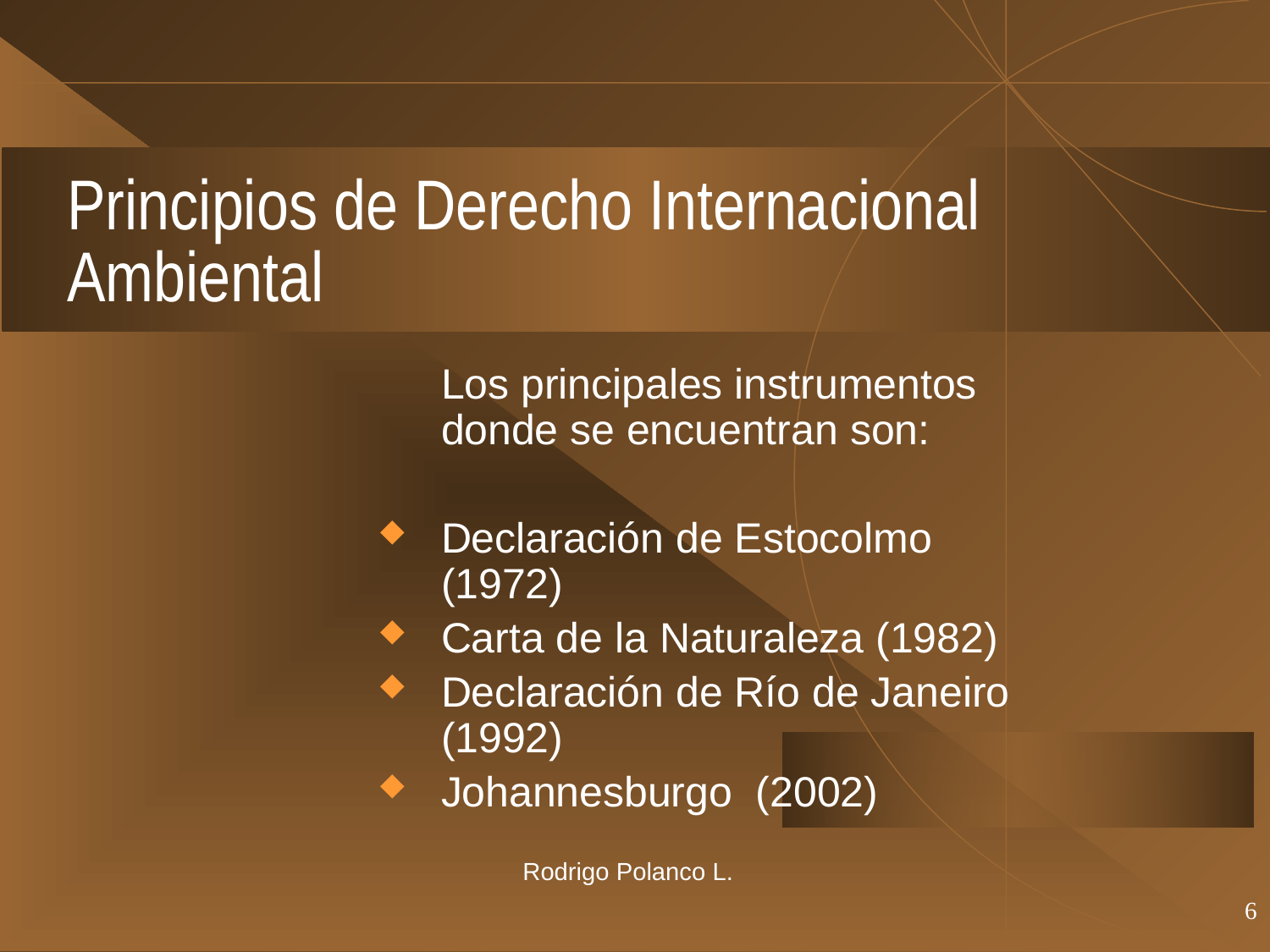

# Principios de Derecho Internacional Ambiental
	Los principales instrumentos donde se encuentran son:

Declaración de Estocolmo (1972)
Carta de la Naturaleza (1982)
Declaración de Río de Janeiro (1992)
Johannesburgo  (2002)

Rodrigo Polanco L.
6